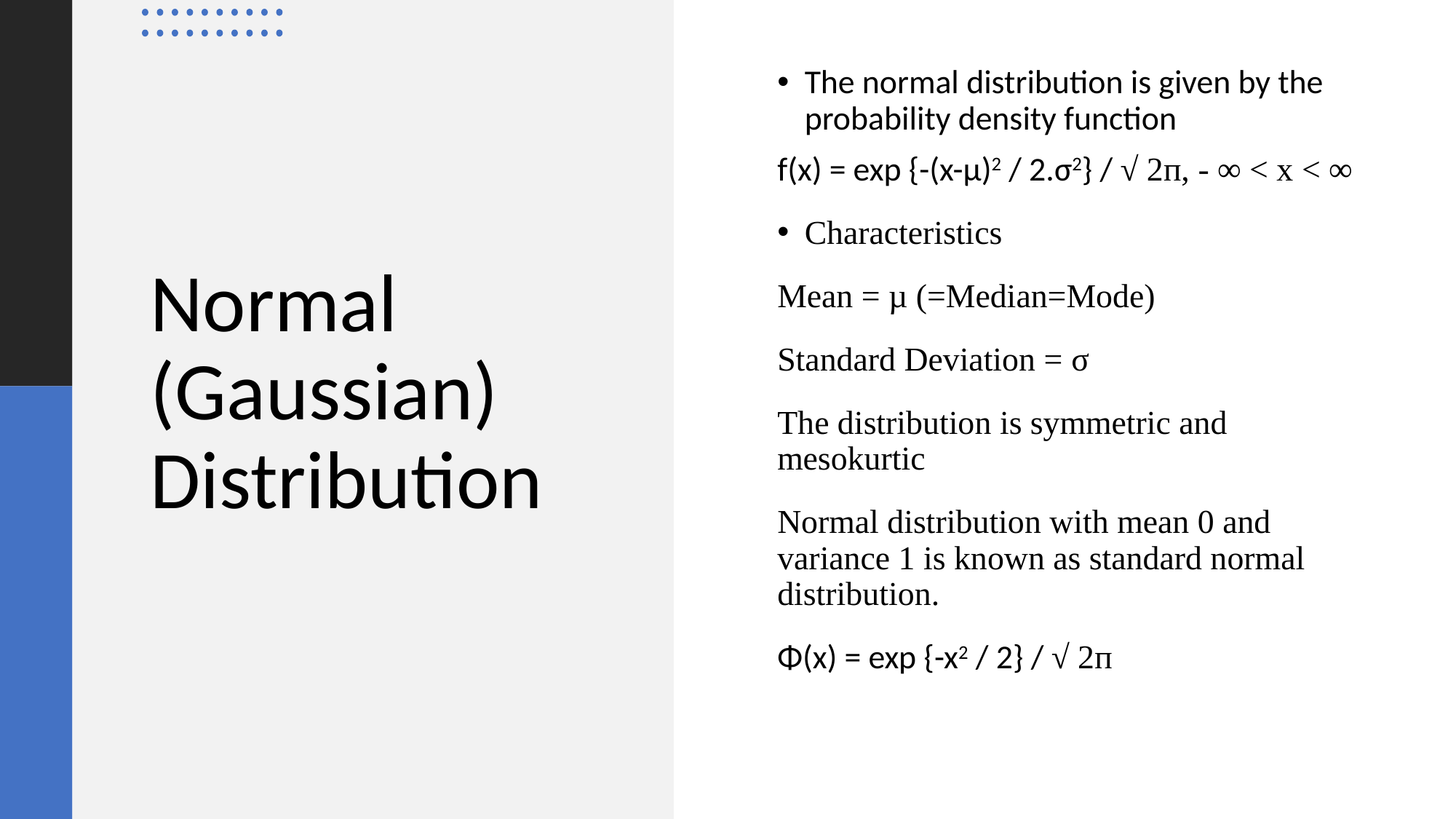

The normal distribution is given by the probability density function
f(x) = exp {-(x-µ)2 / 2.σ2} / √ 2ᴨ, - ∞ < x < ∞
Characteristics
Mean = µ (=Median=Mode)
Standard Deviation = σ
The distribution is symmetric and mesokurtic
Normal distribution with mean 0 and variance 1 is known as standard normal distribution.
Φ(x) = exp {-x2 / 2} / √ 2ᴨ

# Normal (Gaussian) Distribution